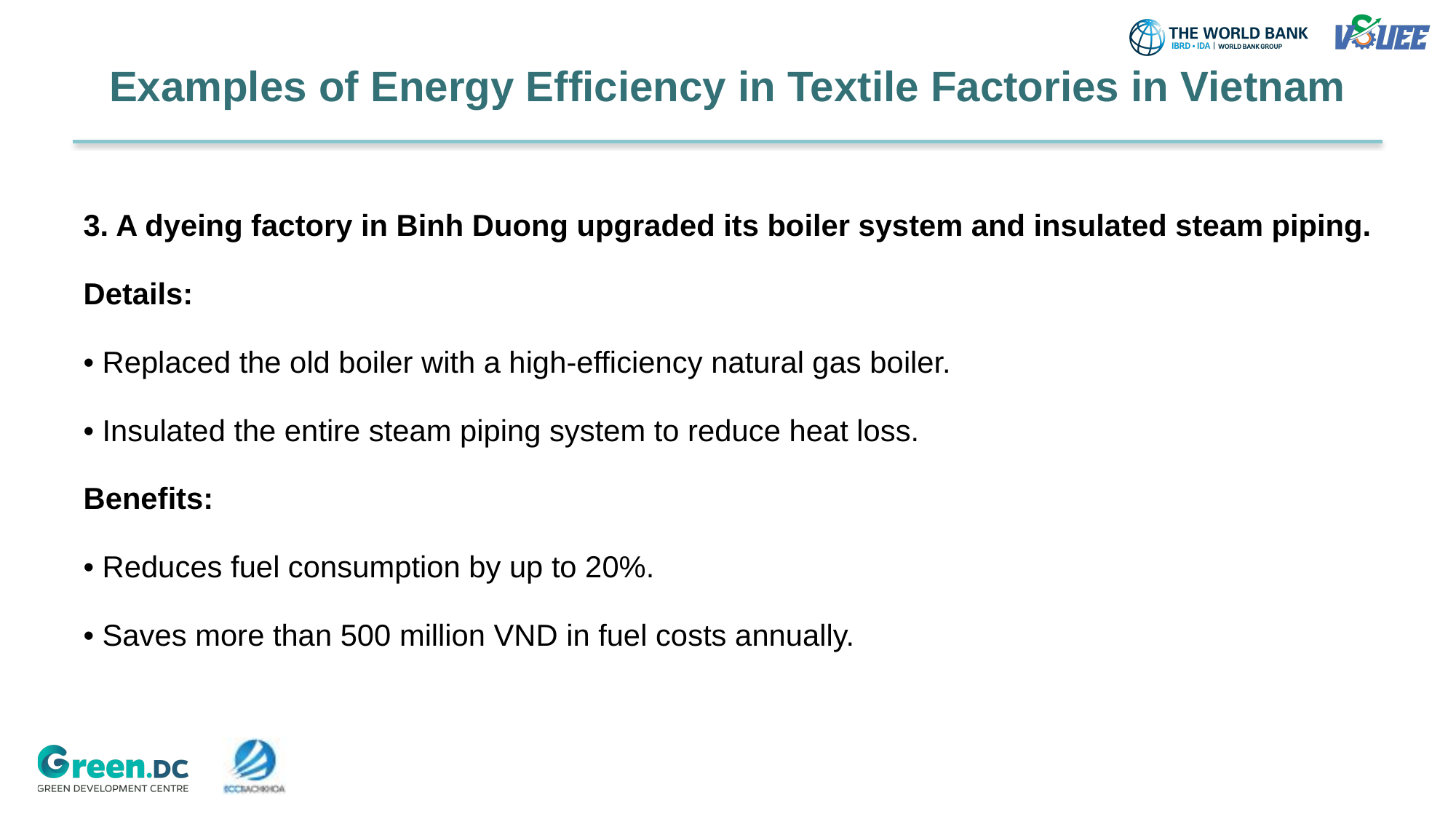

# Examples of Energy Efficiency in Textile Factories in Vietnam
3. A dyeing factory in Binh Duong upgraded its boiler system and insulated steam piping.
Details:
• Replaced the old boiler with a high-efficiency natural gas boiler.
• Insulated the entire steam piping system to reduce heat loss.
Benefits:
• Reduces fuel consumption by up to 20%.
• Saves more than 500 million VND in fuel costs annually.